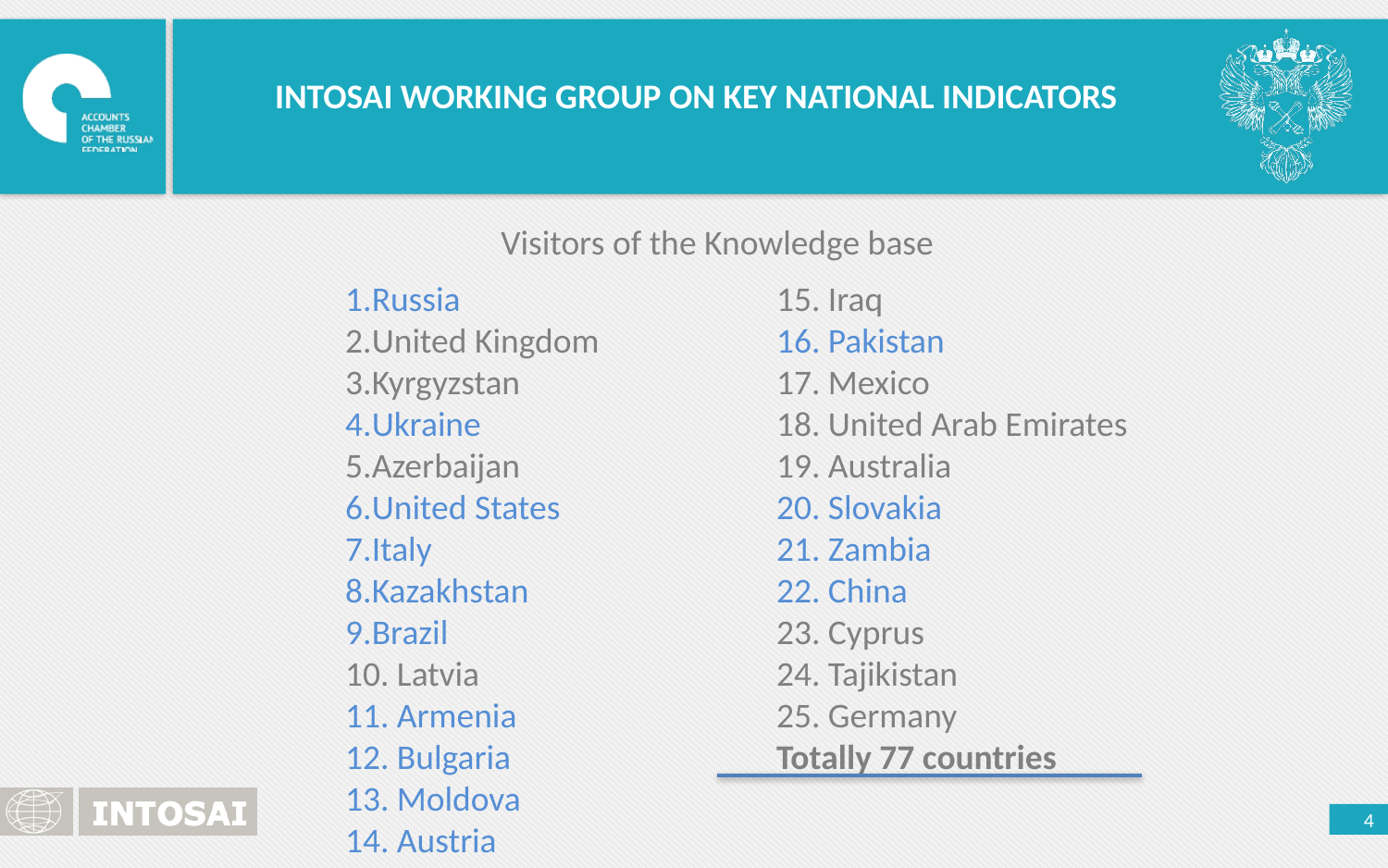

INTOSAI WORKING GROUP ON KEY NATIONAL INDICATORS
Visitors of the Knowledge base
Russia
United Kingdom
Kyrgyzstan
Ukraine
Azerbaijan
United States
Italy
Kazakhstan
Brazil
 Latvia
 Armenia
 Bulgaria
 Moldova
 Austria
 Iraq
 Pakistan
 Mexico
 United Arab Emirates
 Australia
 Slovakia
 Zambia
 China
 Cyprus
 Tajikistan
 Germany
Totally 77 countries